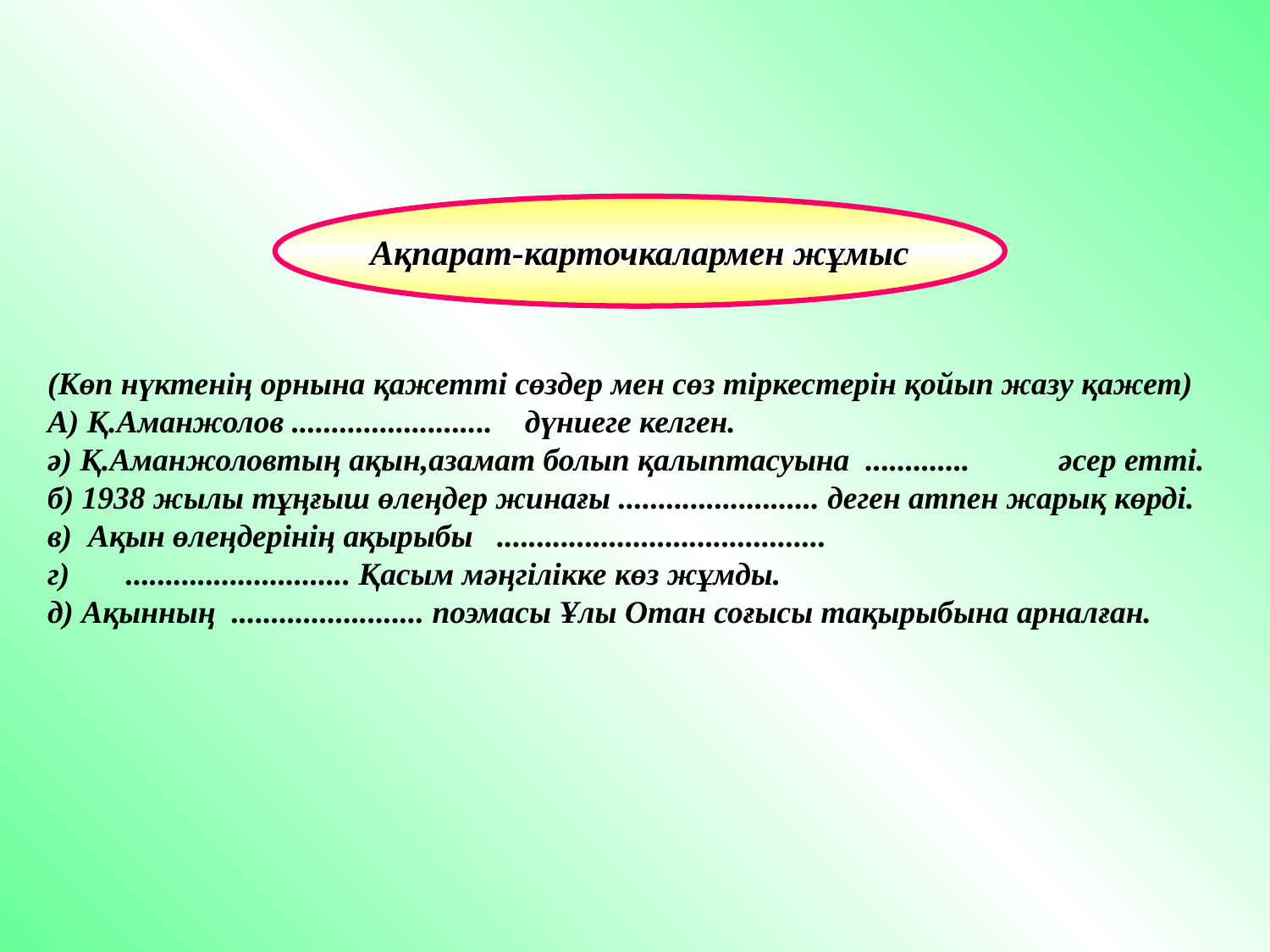

Ақпарат-карточкалармен жұмыс
(Көп нүктенің орнына қажетті сөздер мен сөз тіркестерін қойып жазу қажет)
А) Қ.Аманжолов .........................    дүниеге келген.
ә) Қ.Аманжоловтың ақын,азамат болып қалыптасуына  .............           әсер етті.
б) 1938 жылы тұңғыш өлеңдер жинағы ......................... деген атпен жарық көрді.
в)  Ақын өлеңдерінің ақырыбы   .........................................
г)       ............................ Қасым мәңгілікке көз жұмды.
д) Ақынның  ........................ поэмасы Ұлы Отан соғысы тақырыбына арналған.